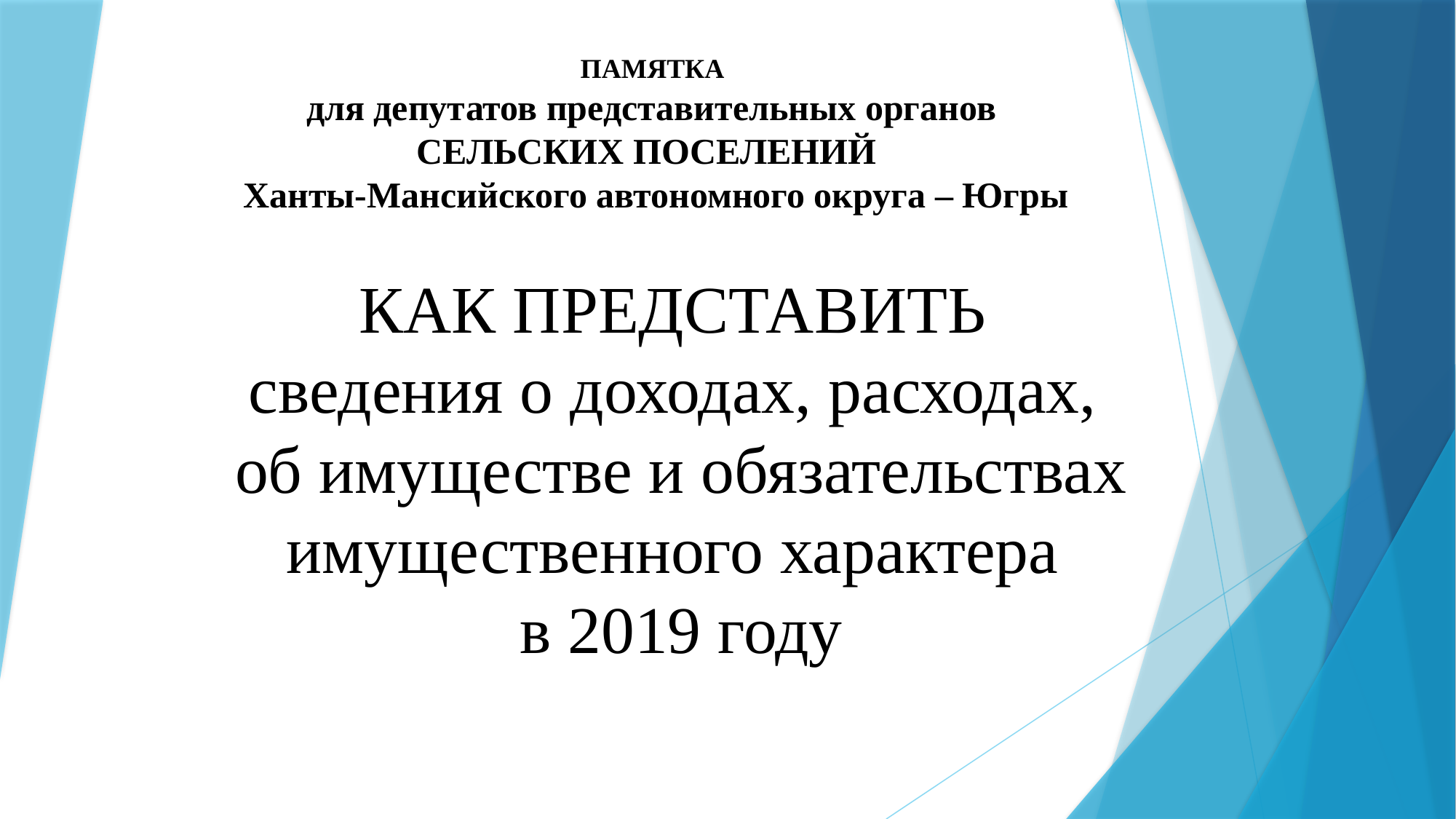

ПАМЯТКА
для депутатов представительных органов
СЕЛЬСКИХ ПОСЕЛЕНИЙ
Ханты-Мансийского автономного округа – Югры
# КАК ПРЕДСТАВИТЬ сведения о доходах, расходах, об имуществе и обязательствах имущественного характера в 2019 году